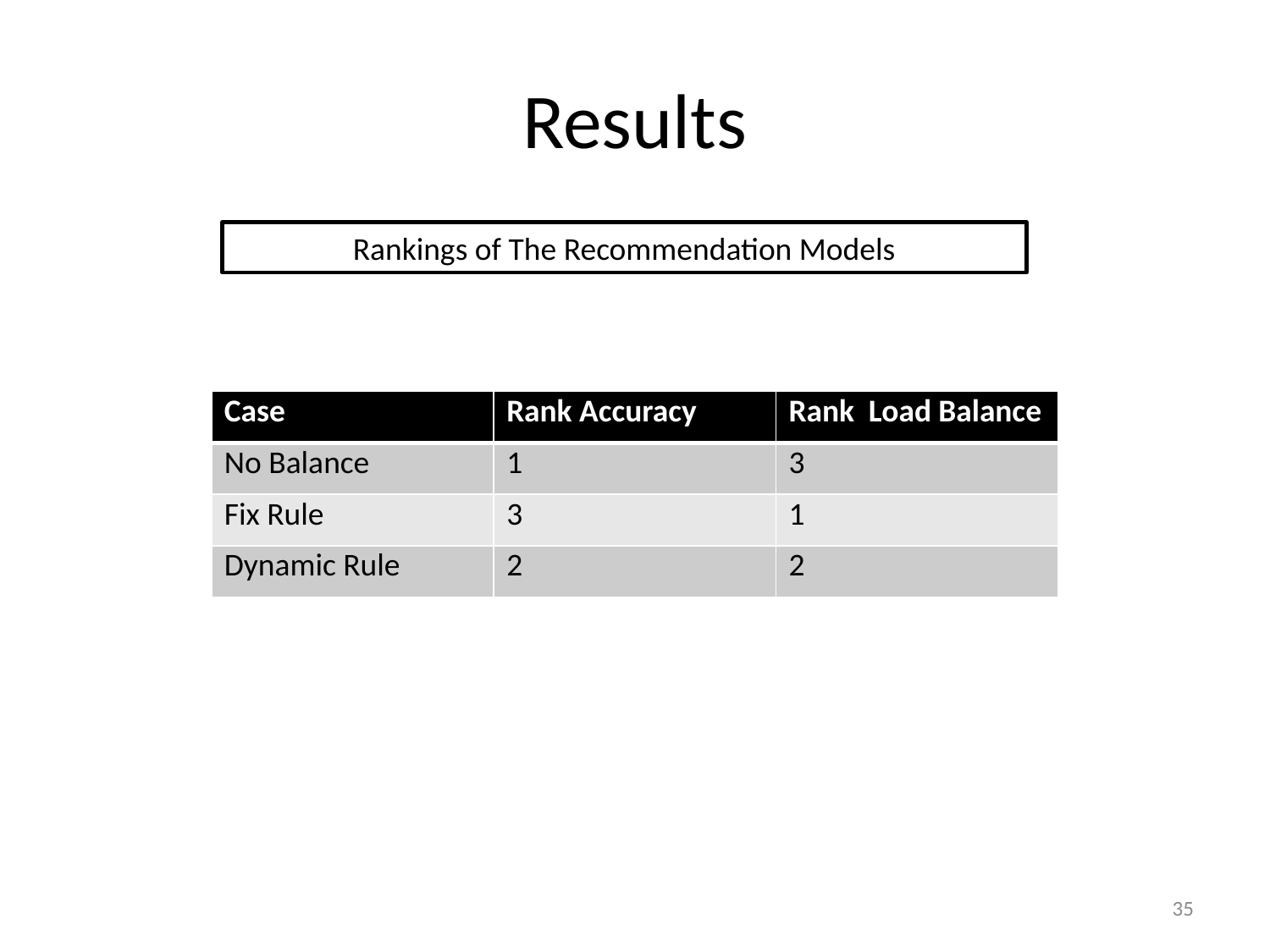

# Results
Rankings of The Recommendation Models
| Case | Rank Accuracy | Rank Load Balance |
| --- | --- | --- |
| No Balance | 1 | 3 |
| Fix Rule | 3 | 1 |
| Dynamic Rule | 2 | 2 |
35